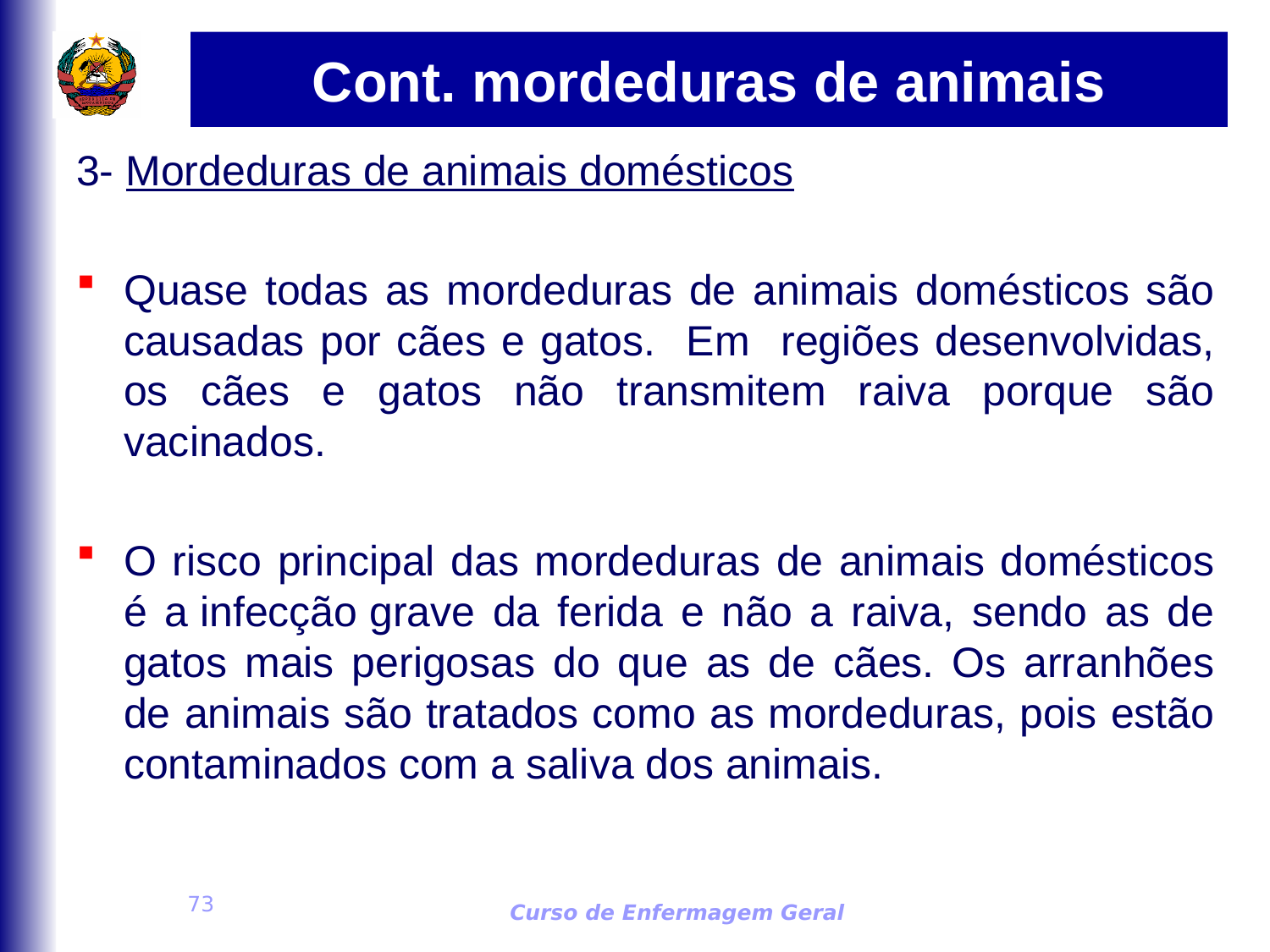

# Cont. mordeduras de animais
3- Mordeduras de animais domésticos

Quase todas as mordeduras de animais domésticos são causadas por cães e gatos.  Em  regiões desenvolvidas, os cães e gatos não transmitem raiva porque são vacinados.

O risco principal das mordeduras de animais domésticos é a infecção grave da ferida e não a raiva, sendo as de gatos mais perigosas do que as de cães. Os arranhões de animais são tratados como as mordeduras, pois estão contaminados com a saliva dos animais.

73
Curso de Enfermagem Geral